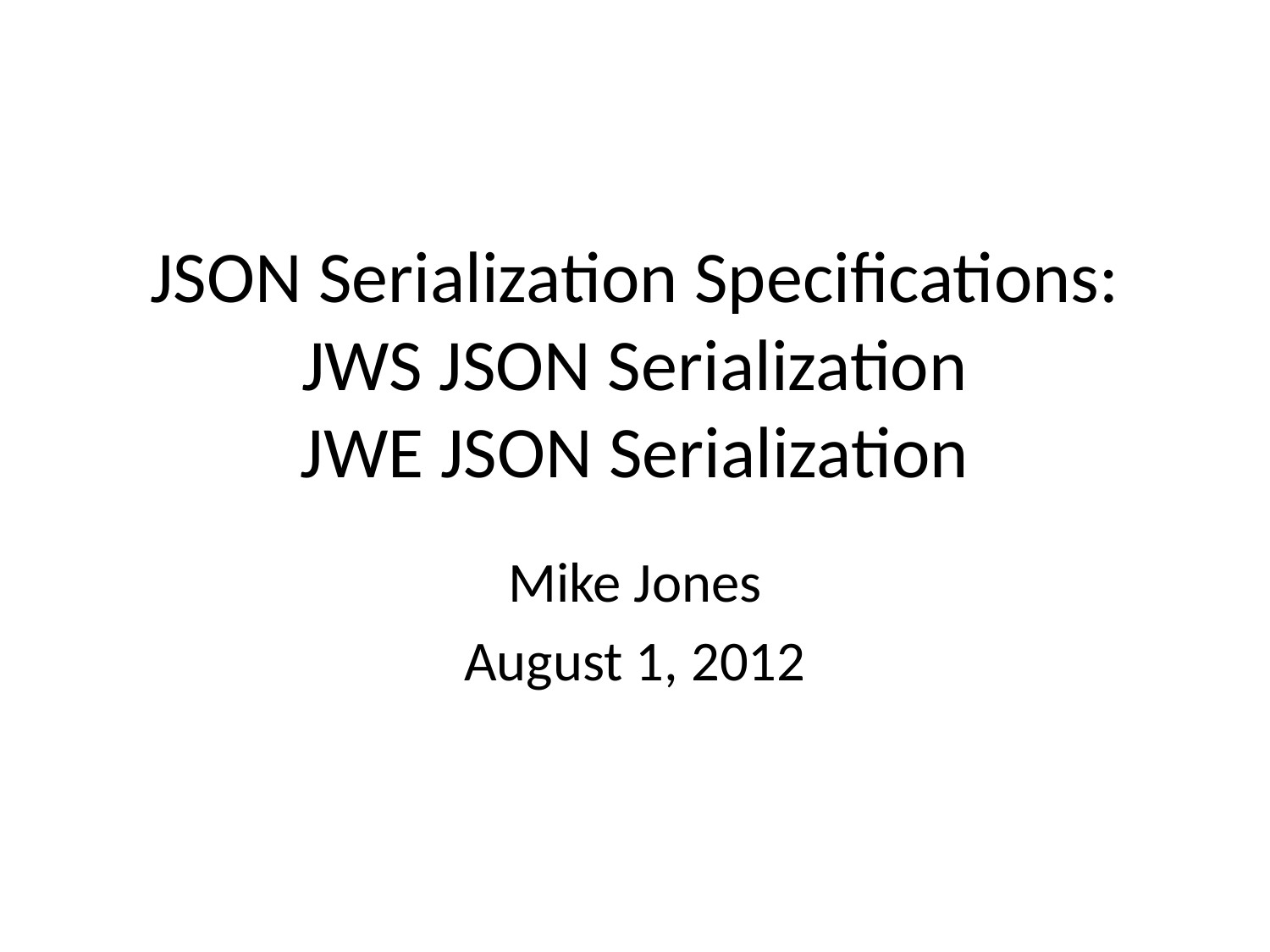

# JSON Serialization Specifications: JWS JSON Serialization JWE JSON Serialization
Mike Jones
August 1, 2012